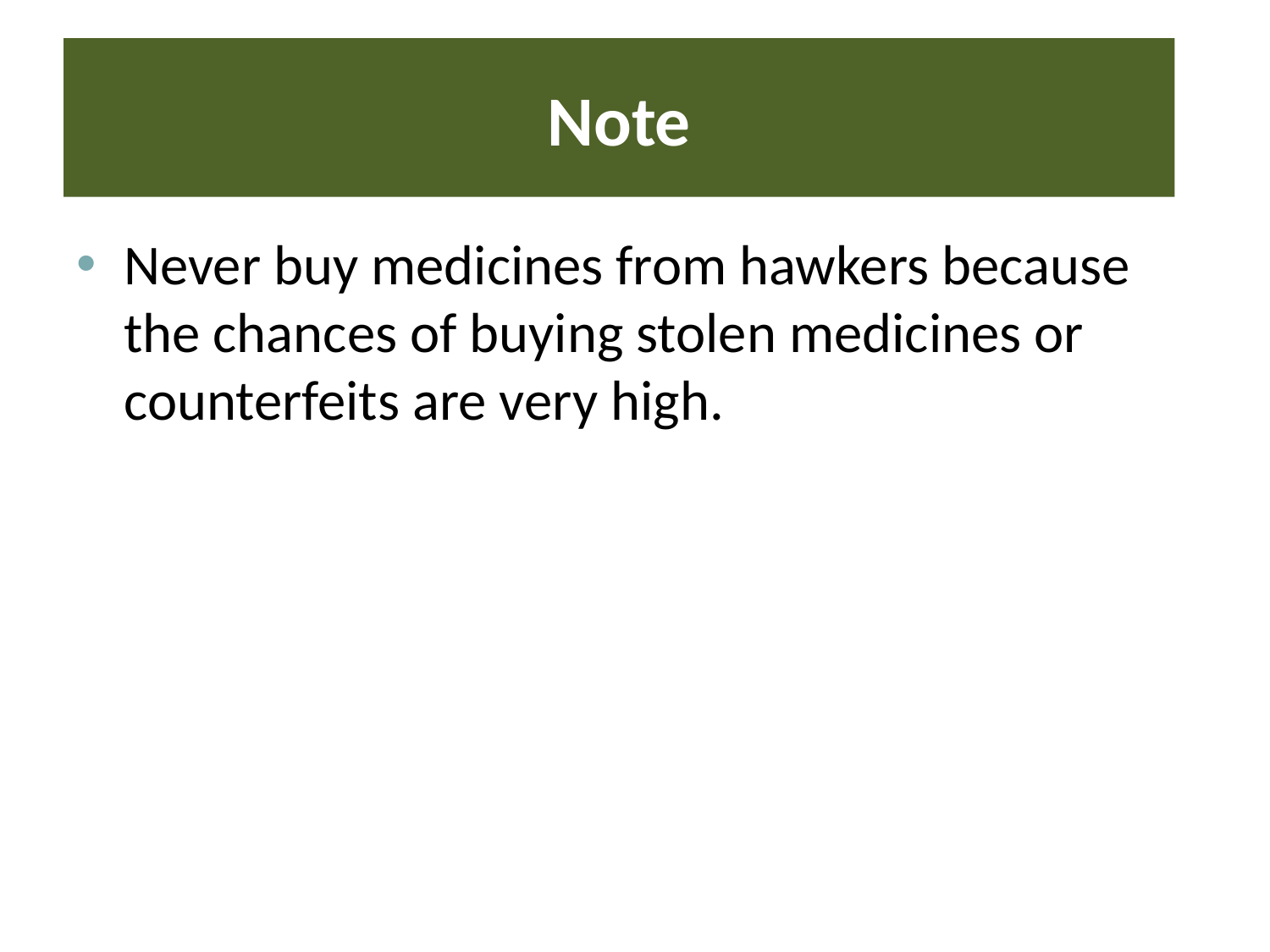

# Note
Never buy medicines from hawkers because the chances of buying stolen medicines or counterfeits are very high.